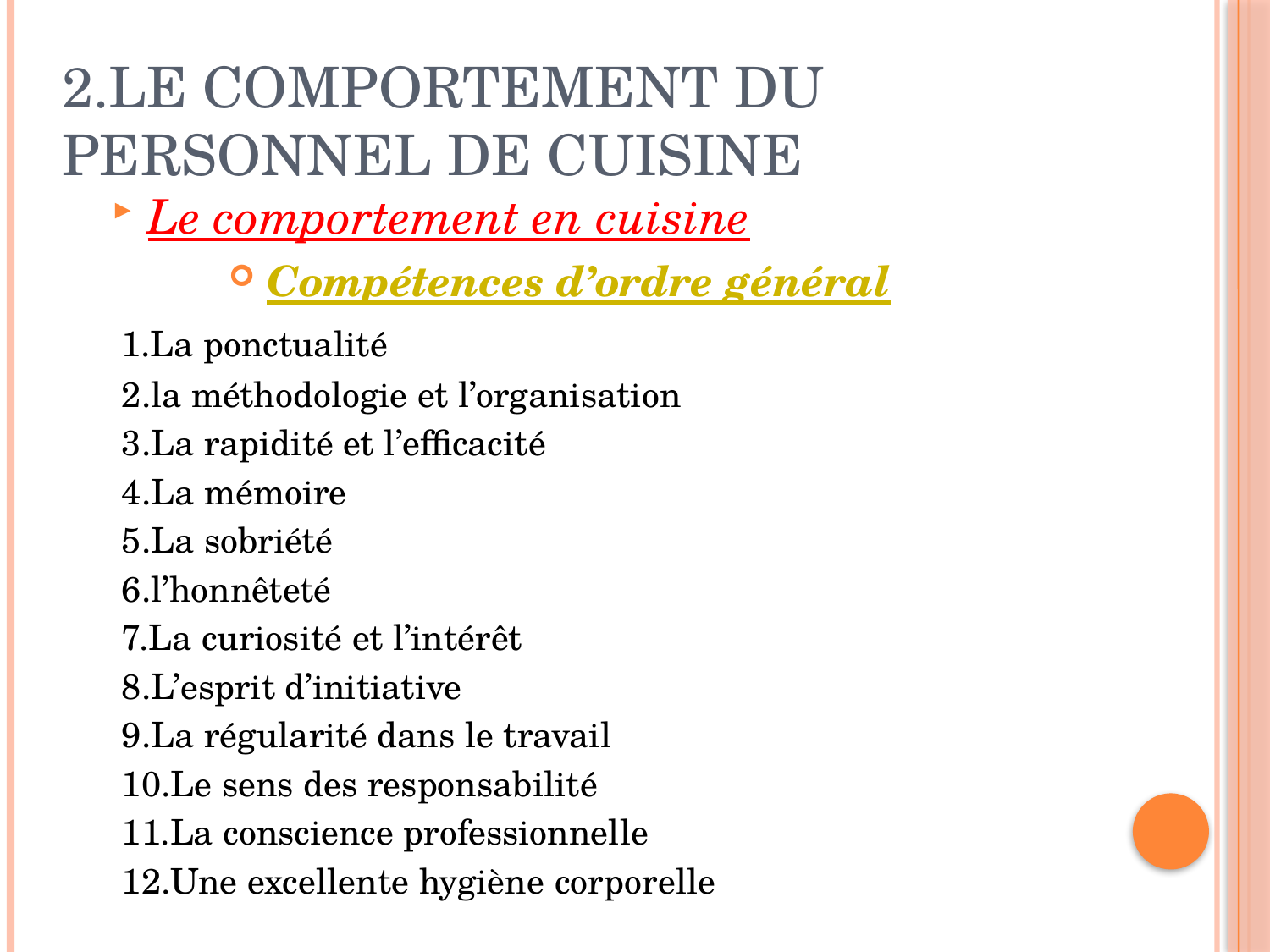

# 2.le comportement du personnel de cuisine
Le comportement en cuisine
Compétences d’ordre général
		1.La ponctualité
		2.la méthodologie et l’organisation
		3.La rapidité et l’efficacité
		4.La mémoire
		5.La sobriété
		6.l’honnêteté
		7.La curiosité et l’intérêt
		8.L’esprit d’initiative
		9.La régularité dans le travail
		10.Le sens des responsabilité
		11.La conscience professionnelle
		12.Une excellente hygiène corporelle